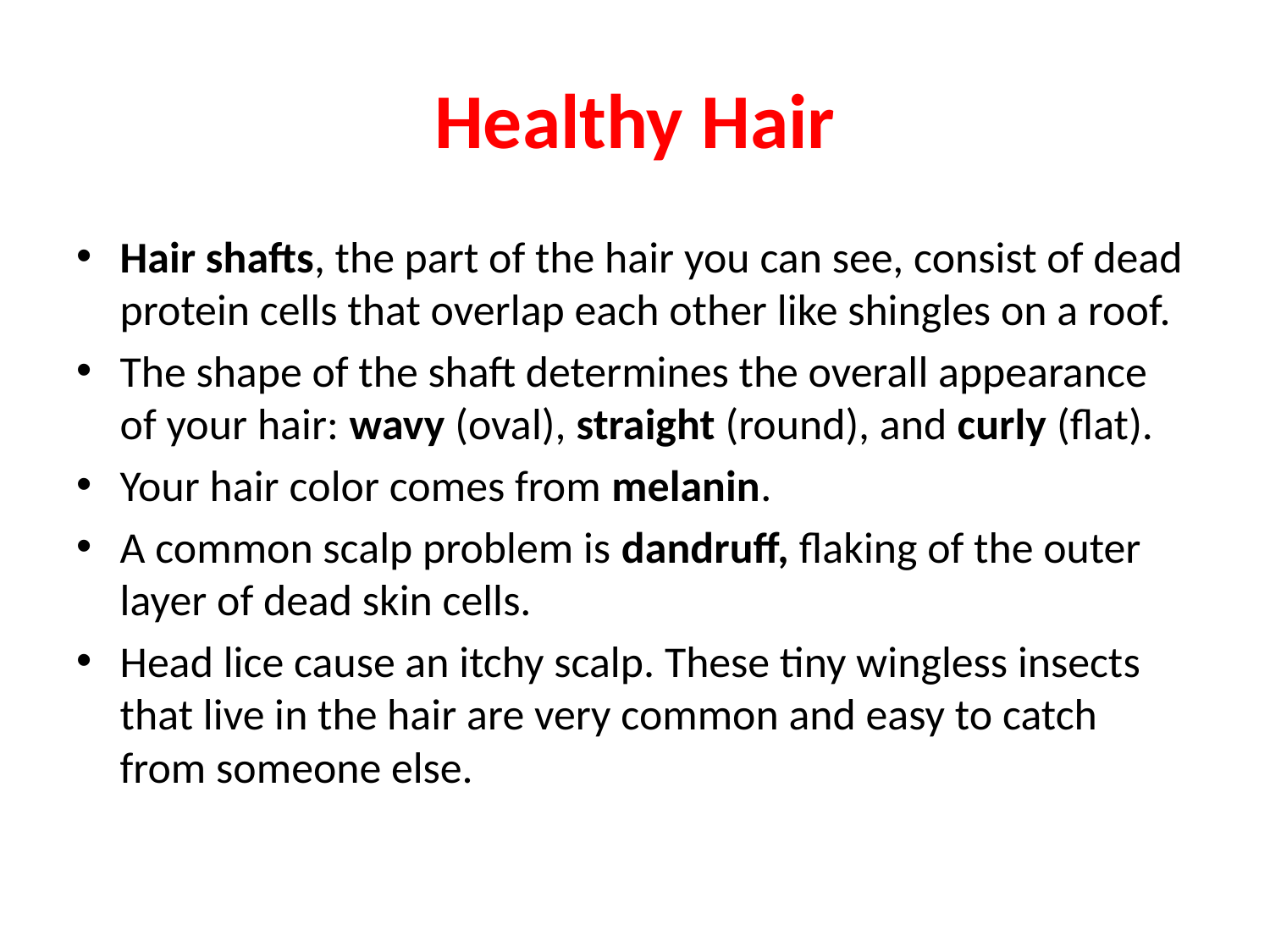

# Healthy Hair
Hair shafts, the part of the hair you can see, consist of dead protein cells that overlap each other like shingles on a roof.
The shape of the shaft determines the overall appearance of your hair: wavy (oval), straight (round), and curly (flat).
Your hair color comes from melanin.
A common scalp problem is dandruff, flaking of the outer layer of dead skin cells.
Head lice cause an itchy scalp. These tiny wingless insects that live in the hair are very common and easy to catch from someone else.